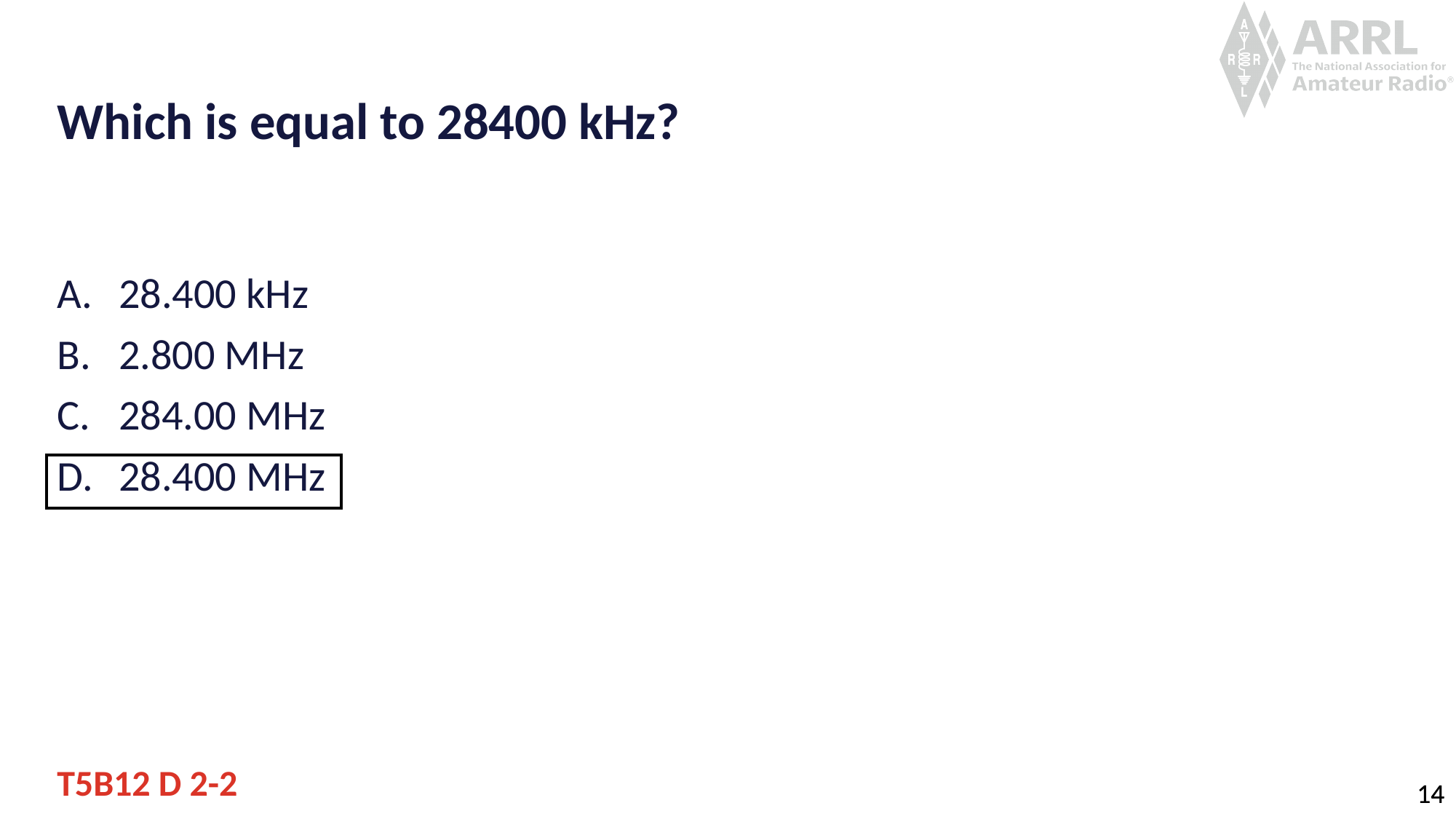

# Which is equal to 28400 kHz?
28.400 kHz
2.800 MHz
284.00 MHz
28.400 MHz

T5B12 D 2-2